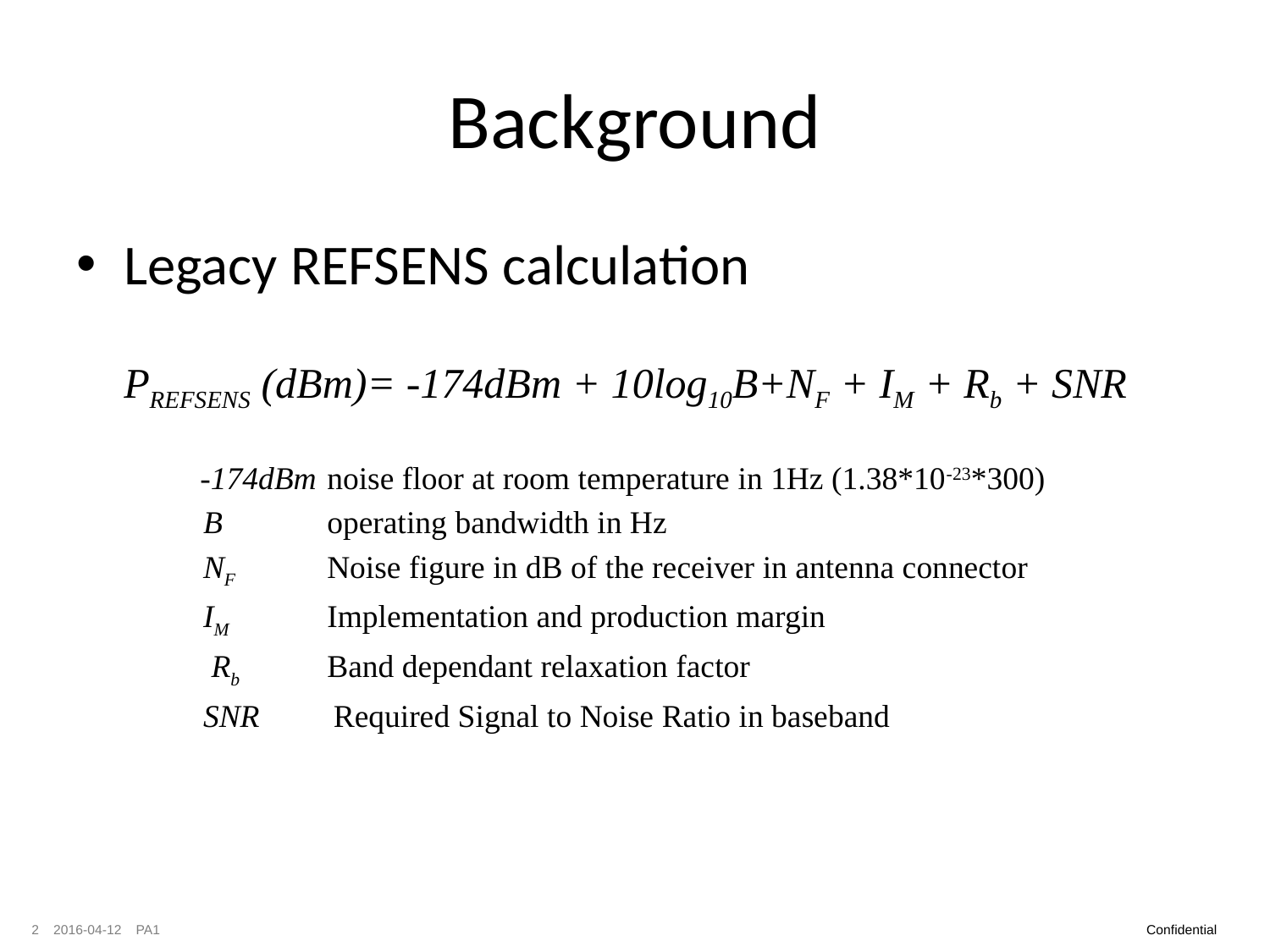

# Background
Legacy REFSENS calculation
	PREFSENS (dBm)= -174dBm + 10log10B+NF + IM + Rb + SNR
-174dBm	noise floor at room temperature in 1Hz (1.38*10-23*300)
B 	operating bandwidth in Hz
NF 	Noise figure in dB of the receiver in antenna connector
IM	Implementation and production margin
 Rb	Band dependant relaxation factor
SNR	 Required Signal to Noise Ratio in baseband